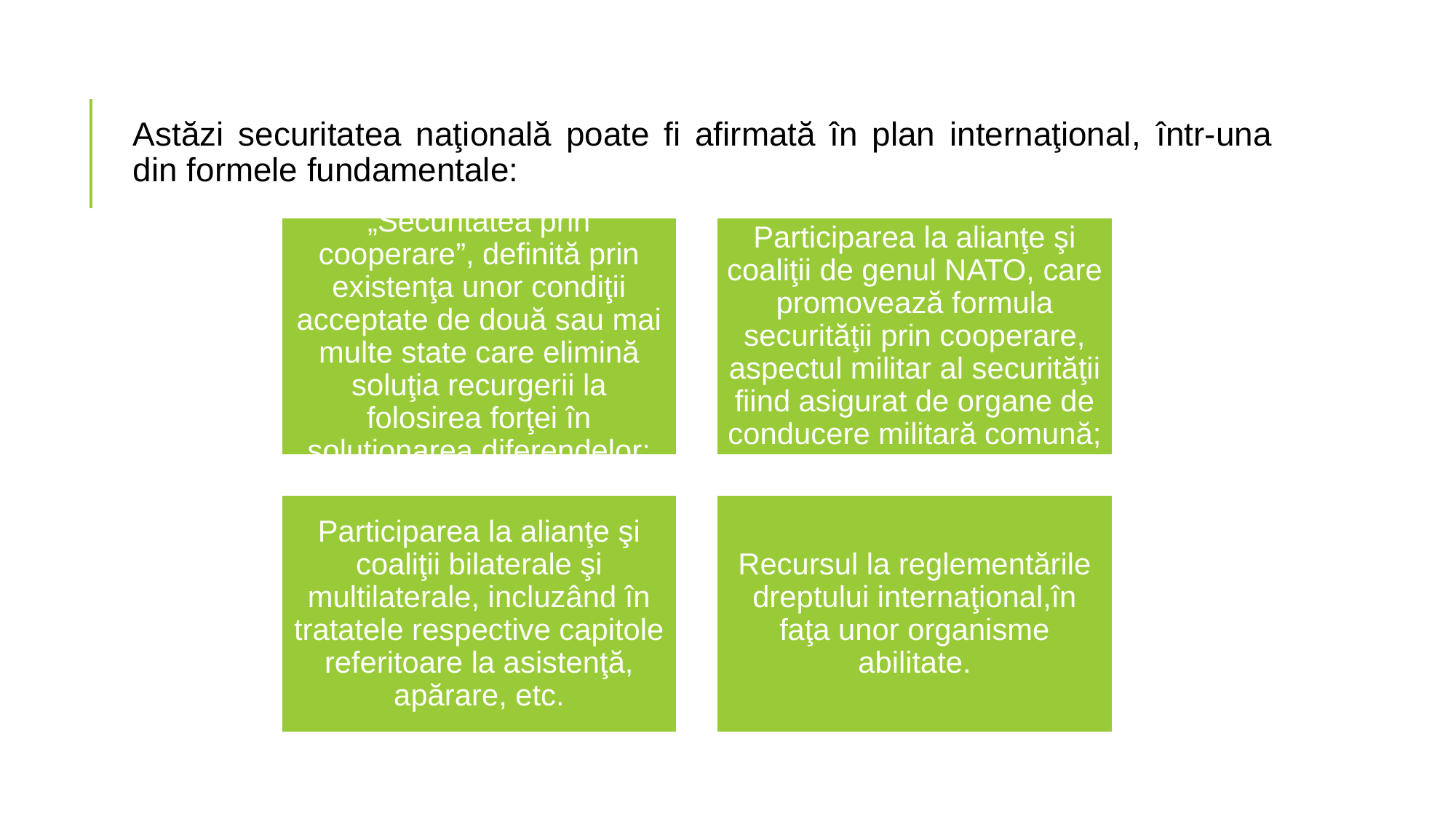

Astăzi securitatea naţională poate fi afirmată în plan internaţional, într-una din formele fundamentale:

„Securitatea prin cooperare”, definită prin existenţa unor condiţii acceptate de două sau mai multe state care elimină soluţia recurgerii la folosirea forţei în soluţionarea diferendelor;
Participarea la alianţe şi coaliţii de genul NATO, care promovează formula securităţii prin cooperare, aspectul militar al securităţii fiind asigurat de organe de conducere militară comună;
Participarea la alianţe şi coaliţii bilaterale şi multilaterale, incluzând în tratatele respective capitole referitoare la asistenţă, apărare, etc.
Recursul la reglementările dreptului internaţional,în faţa unor organisme abilitate.